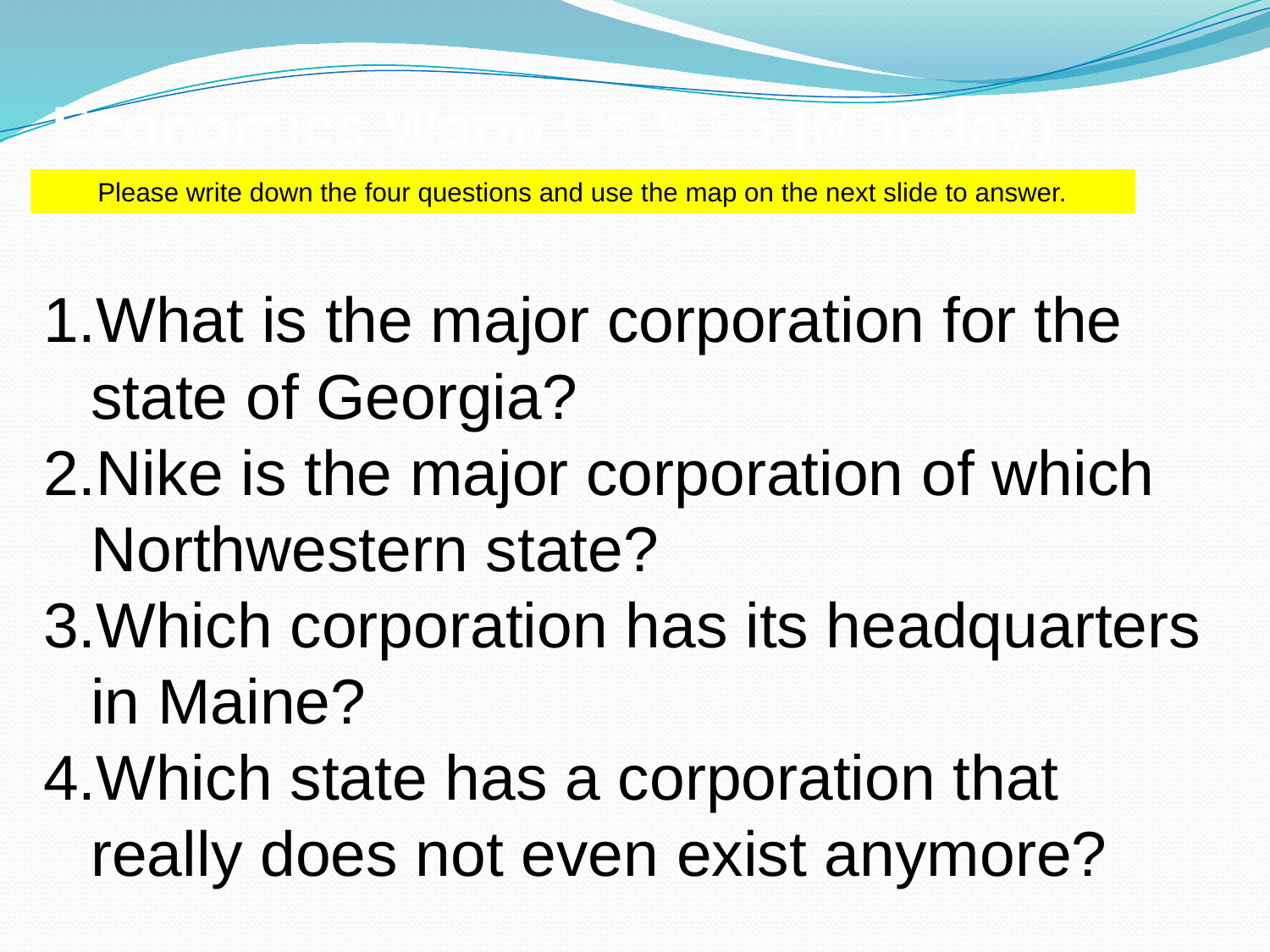

Economics Warm Up 9.26 (Monday)

Please write down the four questions and use the map on the next slide to answer.

What is the major corporation for the state of Georgia?
Nike is the major corporation of which Northwestern state?
Which corporation has its headquarters in Maine?
Which state has a corporation that really does not even exist anymore?